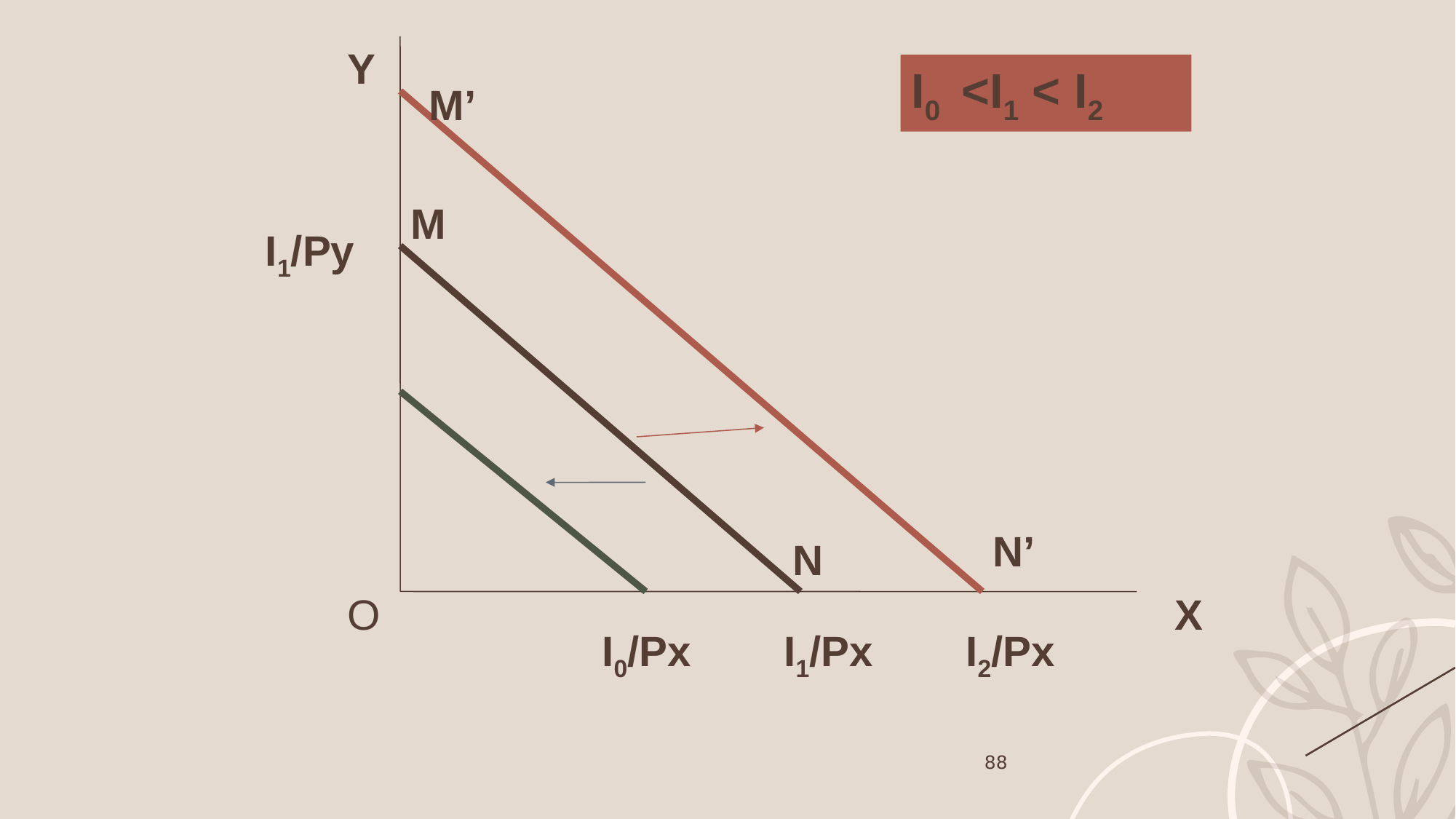

Y
I0  <I1 < I2
M’

M
I1/Py

N’
N
O
X

I0/Px
I1/Px
I2/Px
88